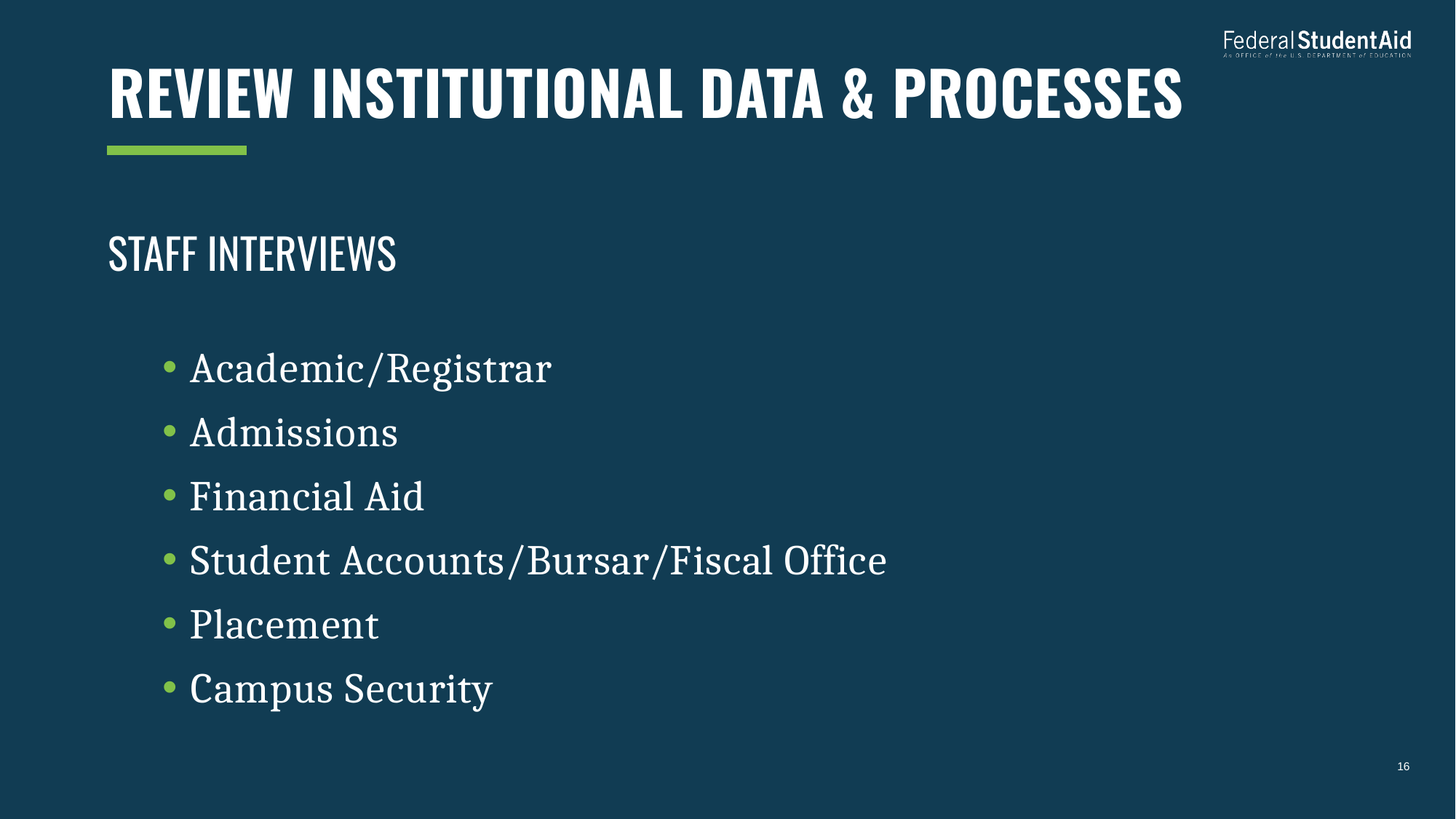

# Review Institutional data & Processes
STAFF INTERVIEWS

Academic/Registrar
Admissions
Financial Aid
Student Accounts/Bursar/Fiscal Office
Placement
Campus Security

16